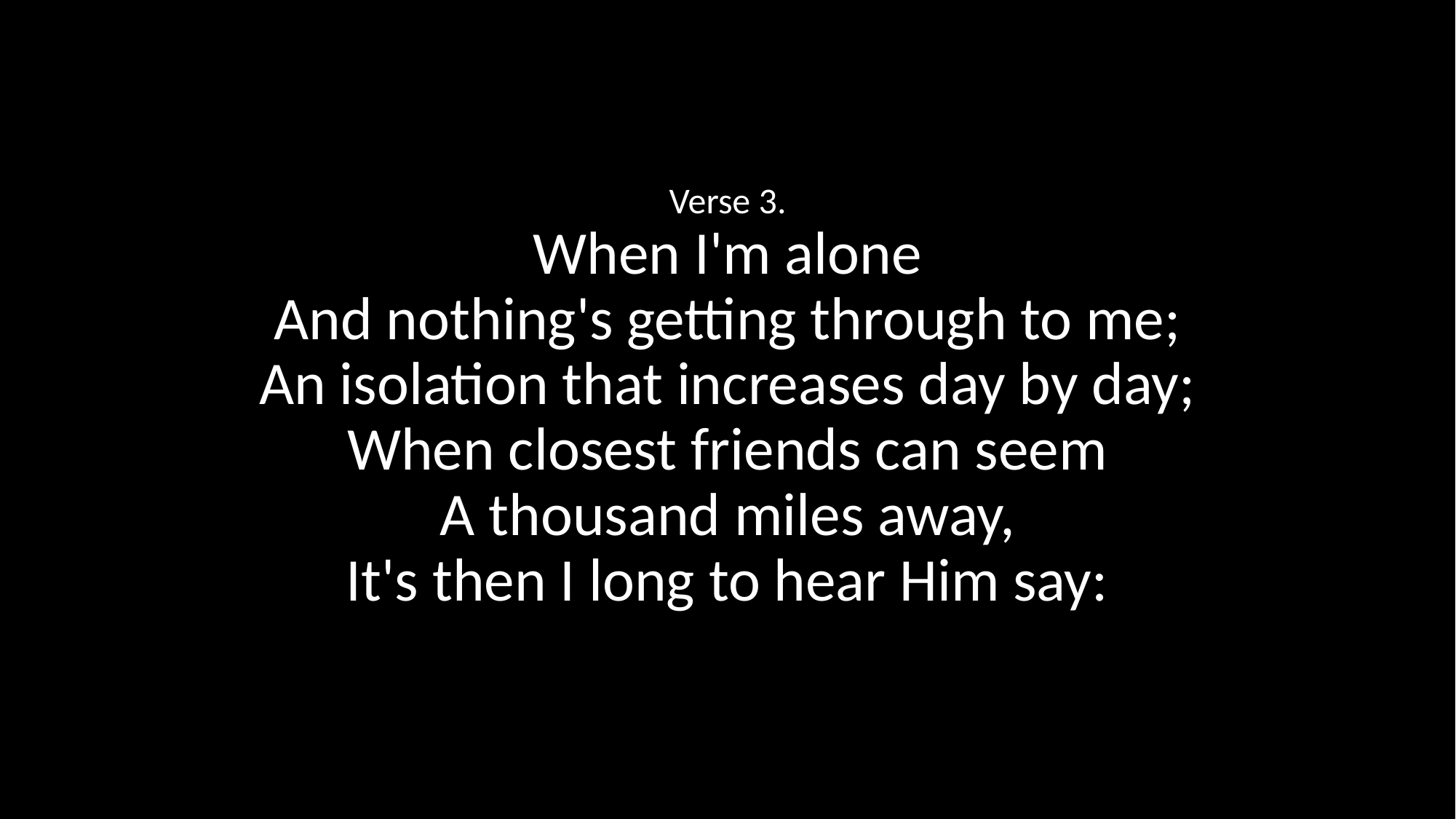

Verse 3.
When I'm alone
And nothing's getting through to me;
An isolation that increases day by day;
When closest friends can seem
A thousand miles away,
It's then I long to hear Him say: